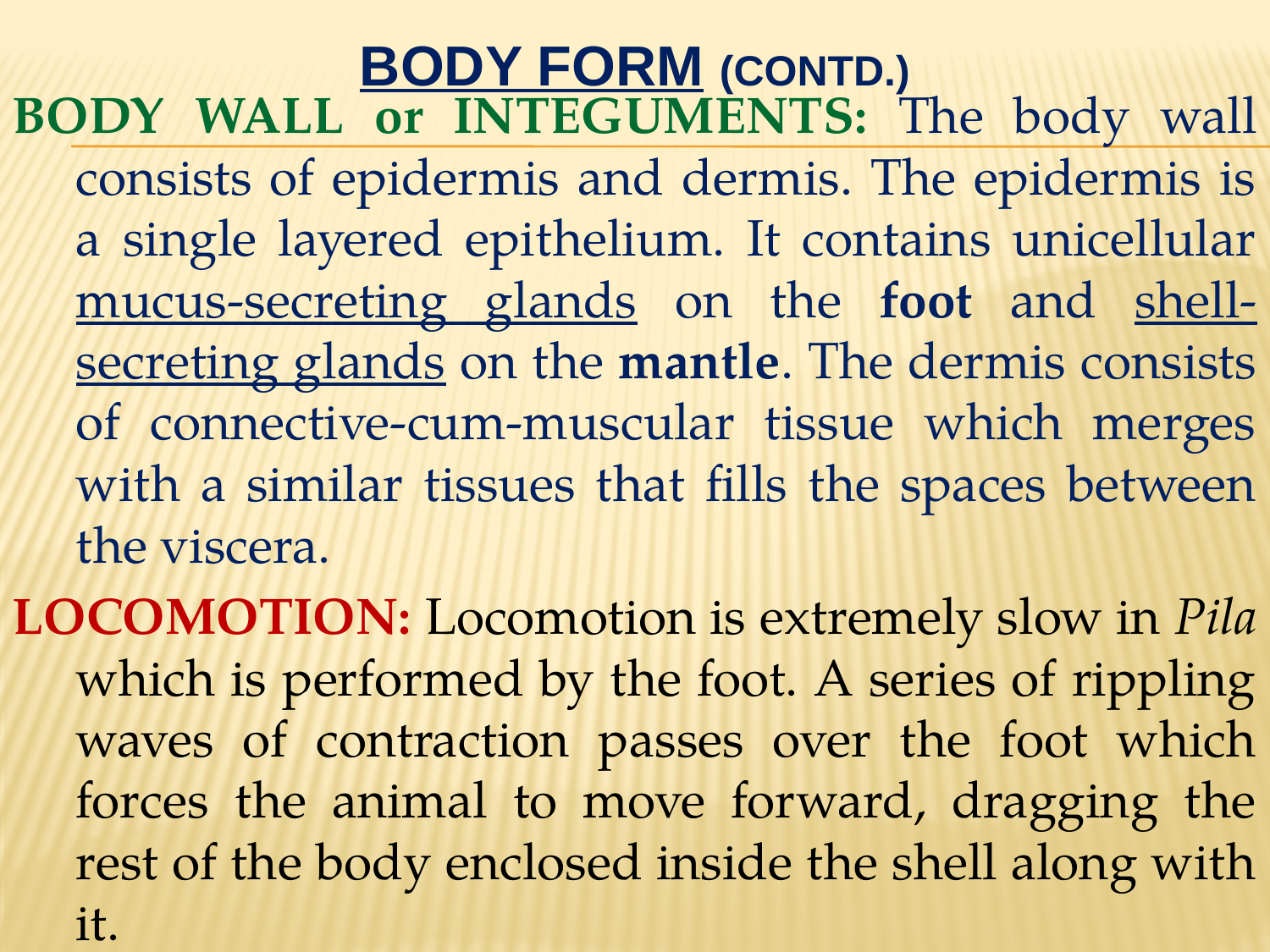

# Body Form (Contd.)
BODY WALL or INTEGUMENTS: The body wall consists of epidermis and dermis. The epidermis is a single layered epithelium. It contains unicellular mucus-secreting glands on the foot and shell-secreting glands on the mantle. The dermis consists of connective-cum-muscular tissue which merges with a similar tissues that fills the spaces between the viscera.
LOCOMOTION: Locomotion is extremely slow in Pila which is performed by the foot. A series of rippling waves of contraction passes over the foot which forces the animal to move forward, dragging the rest of the body enclosed inside the shell along with it.